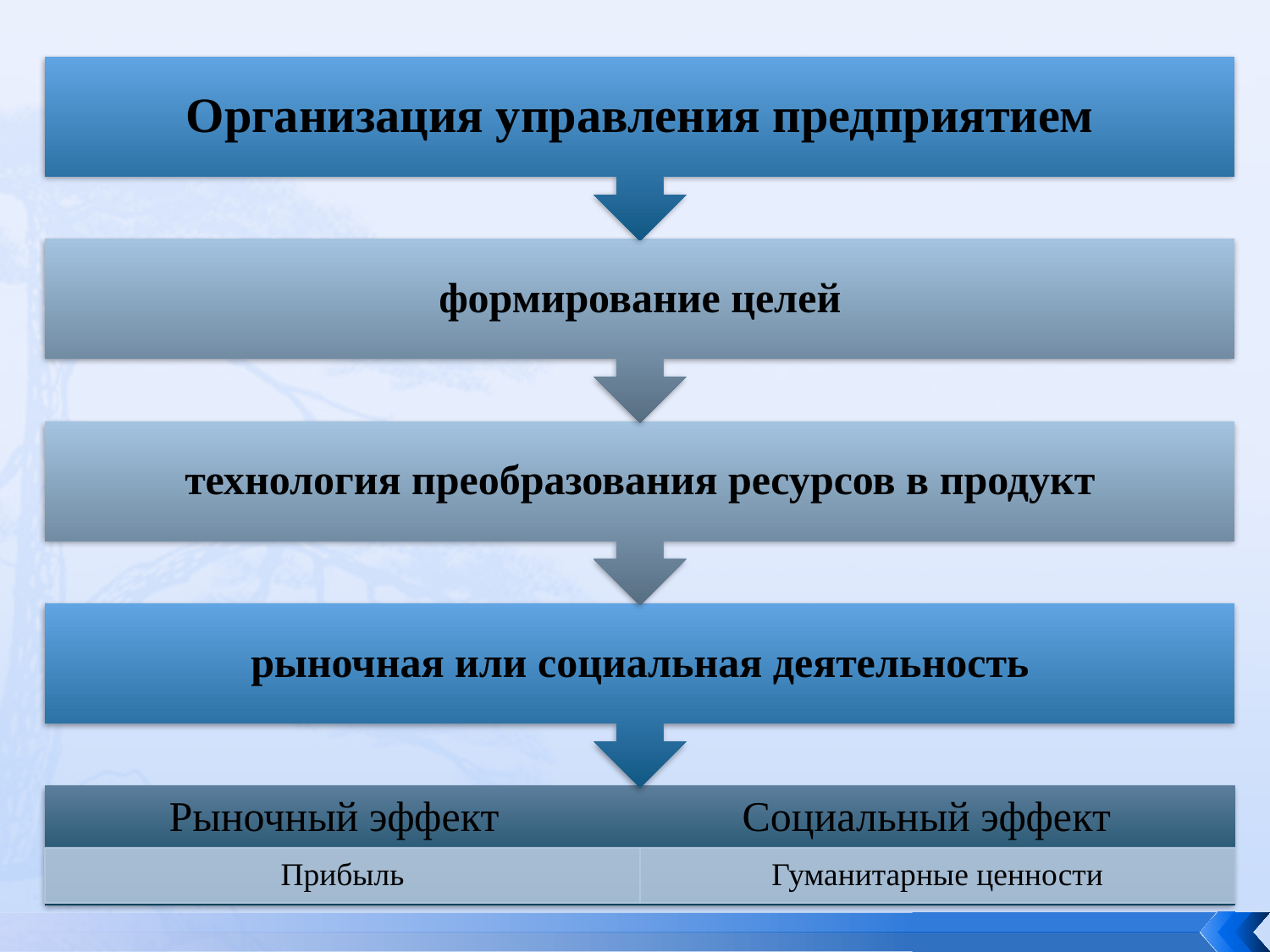

Рыночный эффект                       Социальный эффект
Прибыль
Гуманитарные ценности
рыночная или социальная деятельность
технология преобразования ресурсов в продукт
формирование целей
Организация управления предприятием